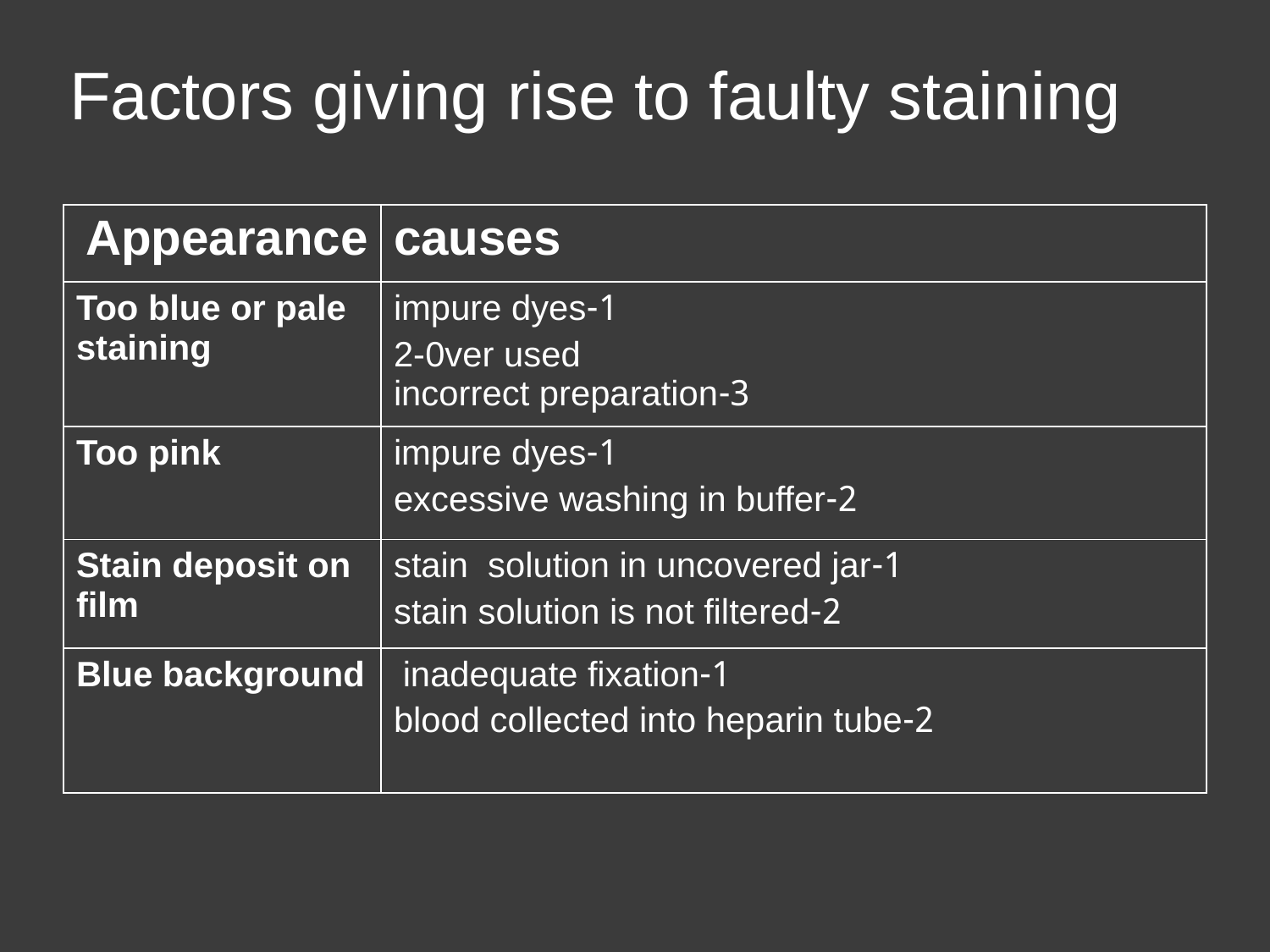

# Factors giving rise to faulty staining
| Appearance | causes |
| --- | --- |
| Too blue or pale staining | 1-impure dyes 2-0ver used 3-incorrect preparation |
| Too pink | 1-impure dyes 2-excessive washing in buffer |
| Stain deposit on film | 1-stain solution in uncovered jar 2-stain solution is not filtered |
| Blue background | 1-inadequate fixation 2-blood collected into heparin tube |